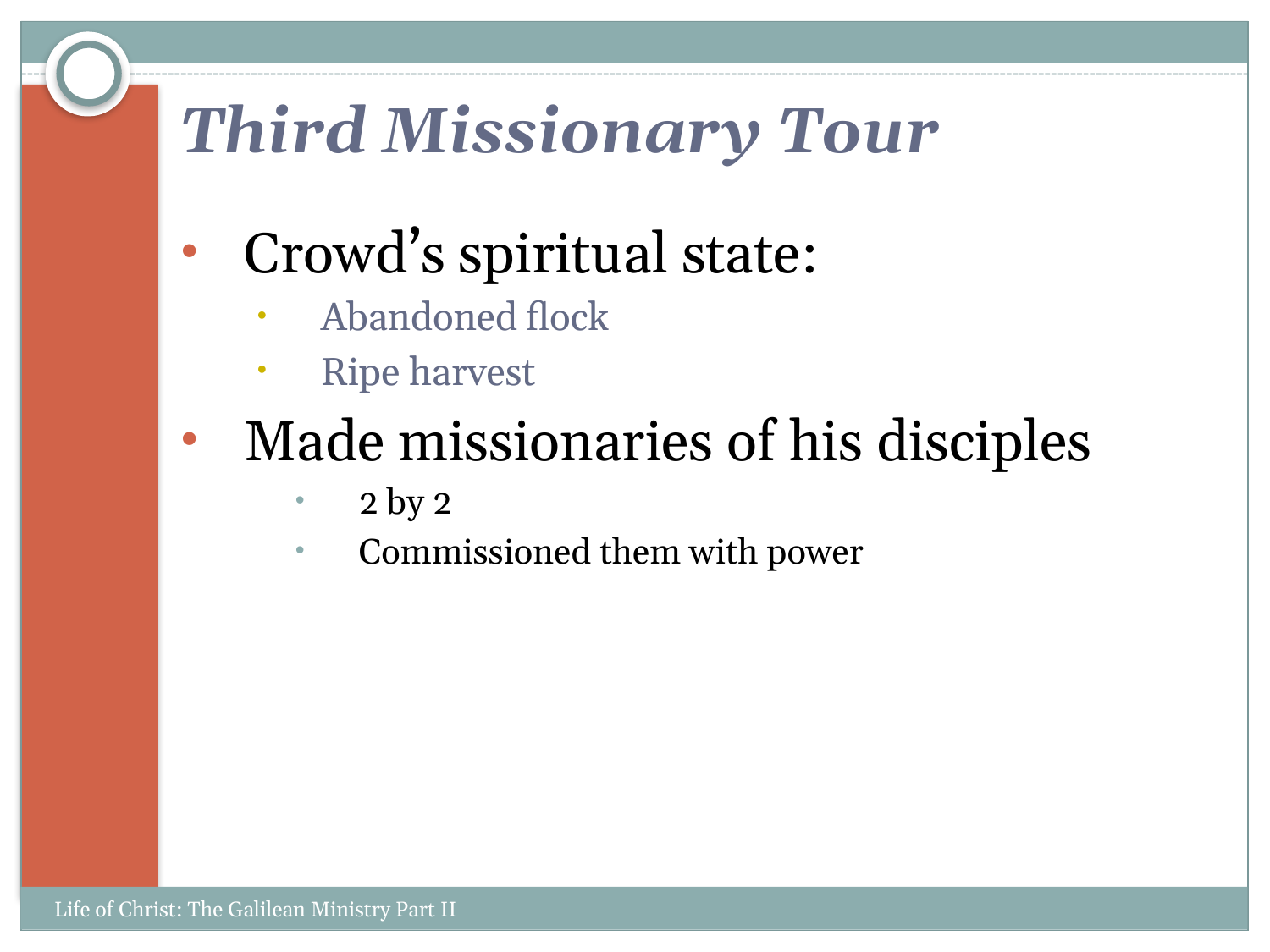

# Third Missionary Tour
Crowd’s spiritual state:
Abandoned flock
Ripe harvest
Made missionaries of his disciples
2 by 2
Commissioned them with power

Life of Christ: The Galilean Ministry Part II